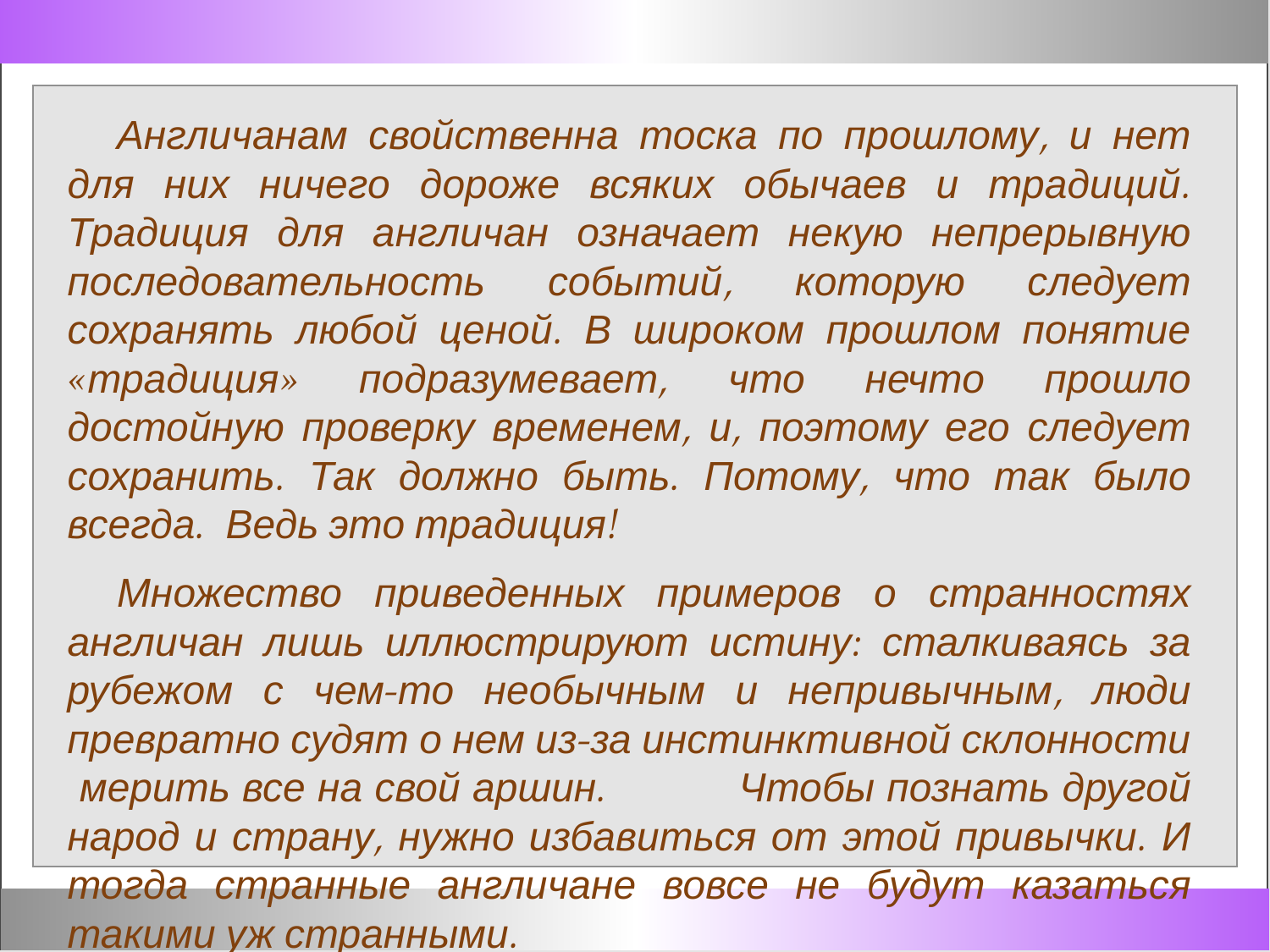

Англичанам свойственна тоска по прошлому, и нет для них ничего дороже всяких обычаев и традиций. Традиция для англичан означает некую непрерывную последовательность событий, которую следует сохранять любой ценой. В широком прошлом понятие «традиция» подразумевает, что нечто прошло достойную проверку временем, и, поэтому его следует сохранить. Так должно быть. Потому, что так было всегда.  Ведь это традиция!
Множество приведенных примеров о странностях англичан лишь иллюстрируют истину: сталкиваясь за рубежом с чем-то необычным и непривычным, люди превратно судят о нем из-за инстинктивной склонности  мерить все на свой аршин.           Чтобы познать другой народ и страну, нужно избавиться от этой привычки. И тогда странные англичане вовсе не будут казаться такими уж странными.